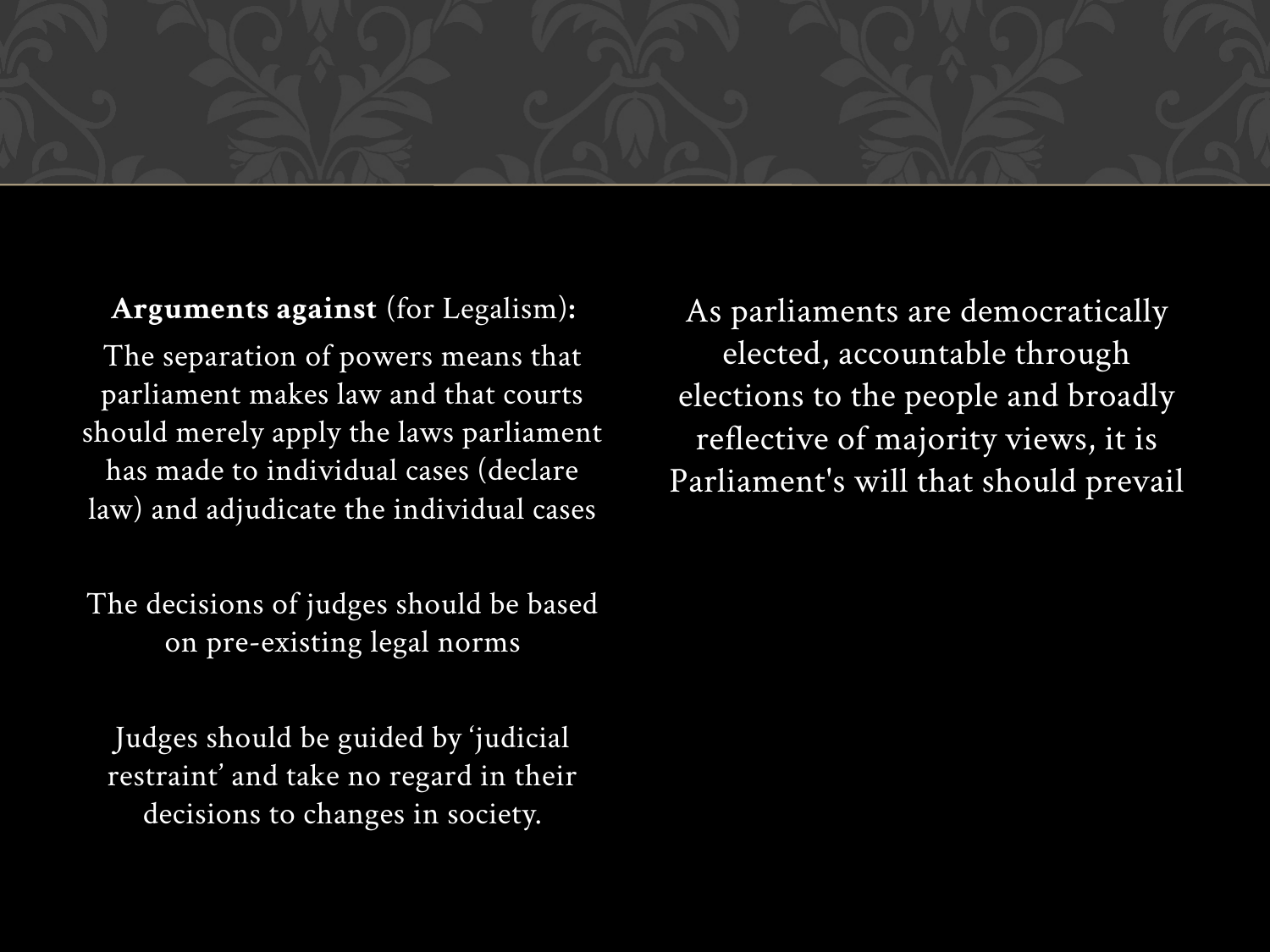

#
Arguments against (for Legalism):
The separation of powers means that parliament makes law and that courts should merely apply the laws parliament has made to individual cases (declare law) and adjudicate the individual cases

The decisions of judges should be based on pre-existing legal norms

Judges should be guided by ‘judicial restraint’ and take no regard in their decisions to changes in society.

As parliaments are democratically elected, accountable through elections to the people and broadly reflective of majority views, it is Parliament's will that should prevail